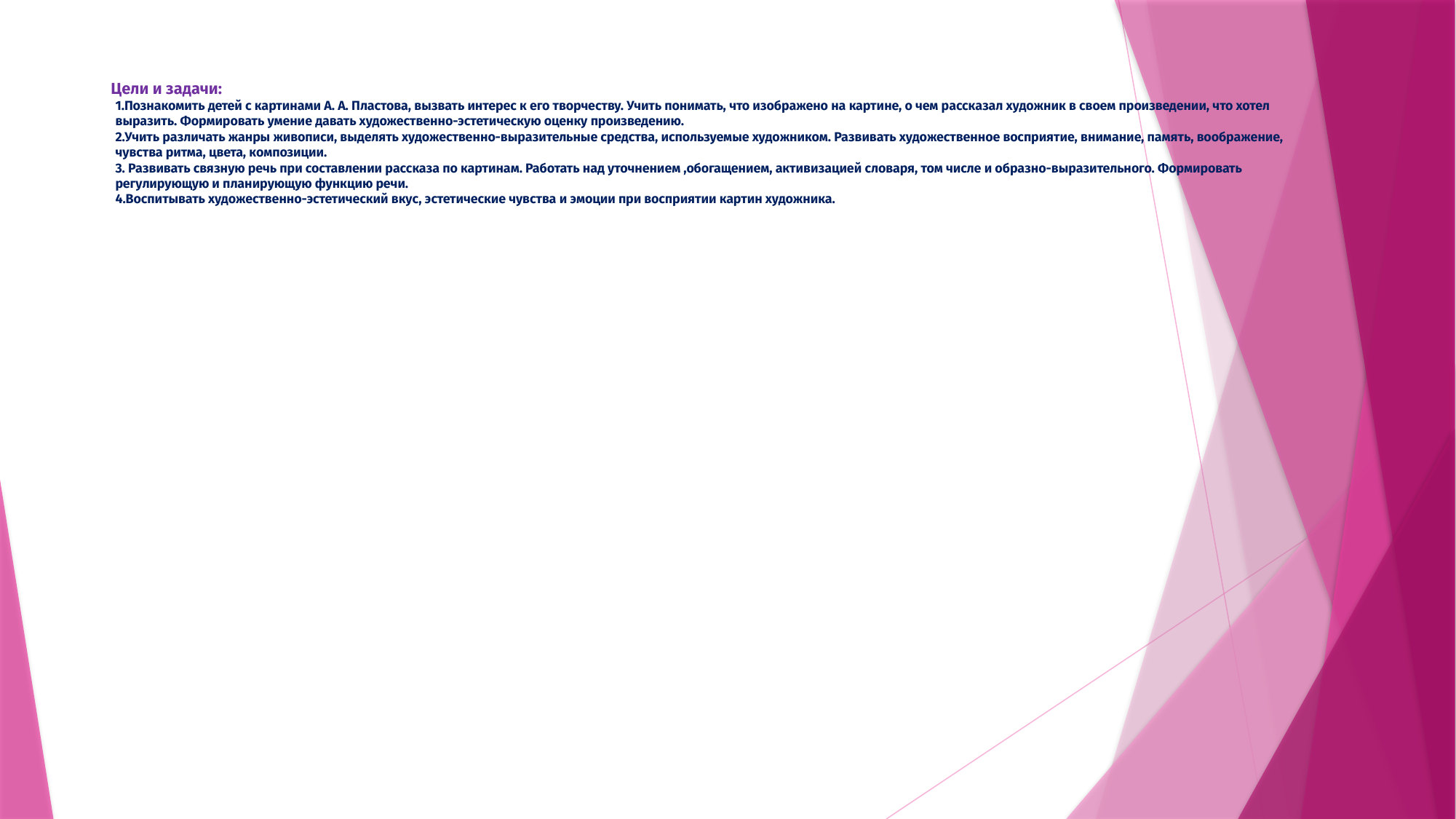

# Цели и задачи: 1.Познакомить детей с картинами А. А. Пластова, вызвать интерес к его творчеству. Учить понимать, что изображено на картине, о чем рассказал художник в своем произведении, что хотел выразить. Формировать умение давать художественно-эстетическую оценку произведению. 2.Учить различать жанры живописи, выделять художественно-выразительные средства, используемые художником. Развивать художественное восприятие, внимание, память, воображение, чувства ритма, цвета, композиции. 3. Развивать связную речь при составлении рассказа по картинам. Работать над уточнением ,обогащением, активизацией словаря, том числе и образно-выразительного. Формировать регулирующую и планирующую функцию речи. 4.Воспитывать художественно-эстетический вкус, эстетические чувства и эмоции при восприятии картин художника.